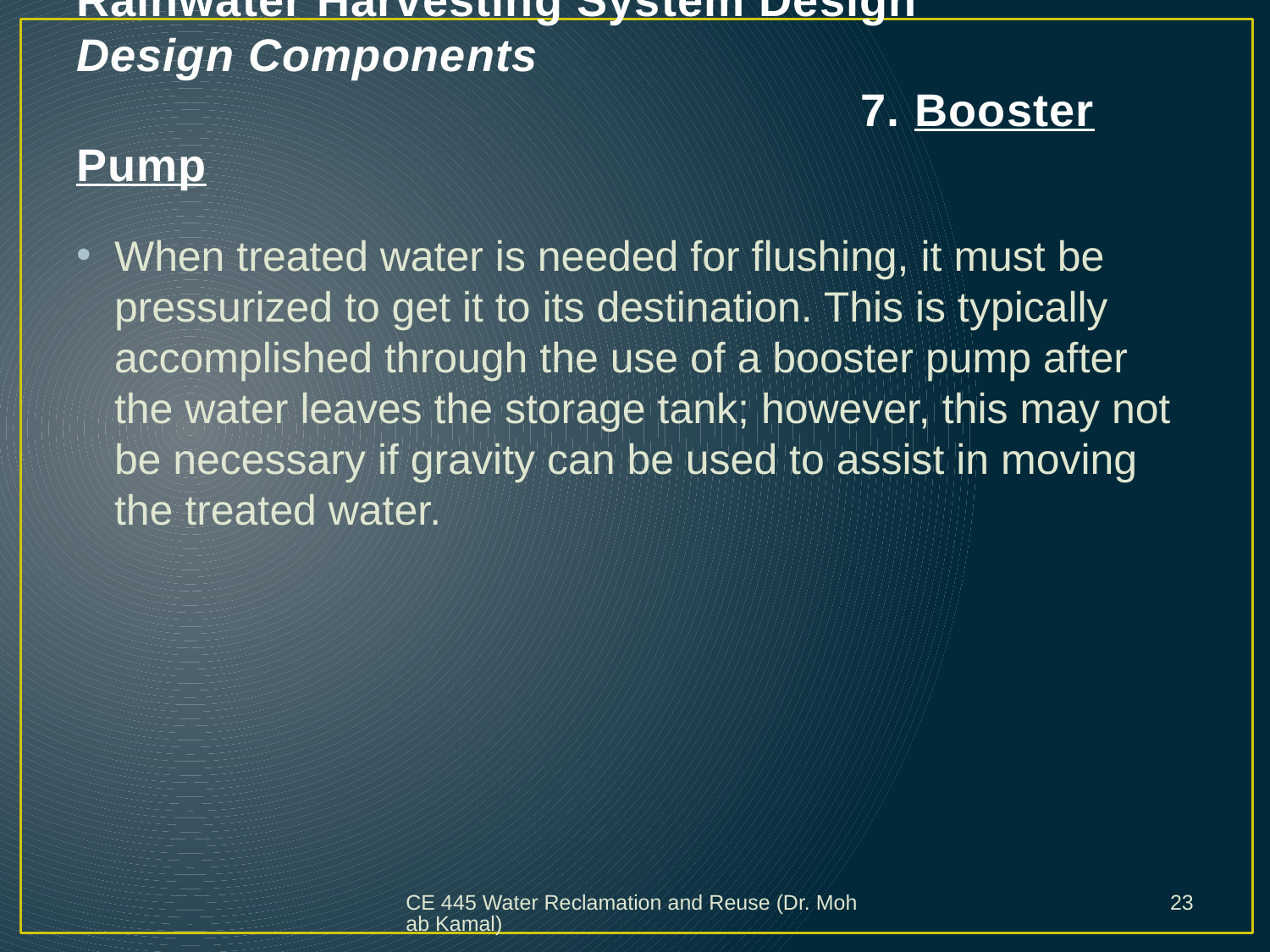

# Rainwater Harvesting System Design Design Components 7. Booster Pump
When treated water is needed for flushing, it must be pressurized to get it to its destination. This is typically accomplished through the use of a booster pump after the water leaves the storage tank; however, this may not be necessary if gravity can be used to assist in moving the treated water.
CE 445 Water Reclamation and Reuse (Dr. Mohab Kamal)
23